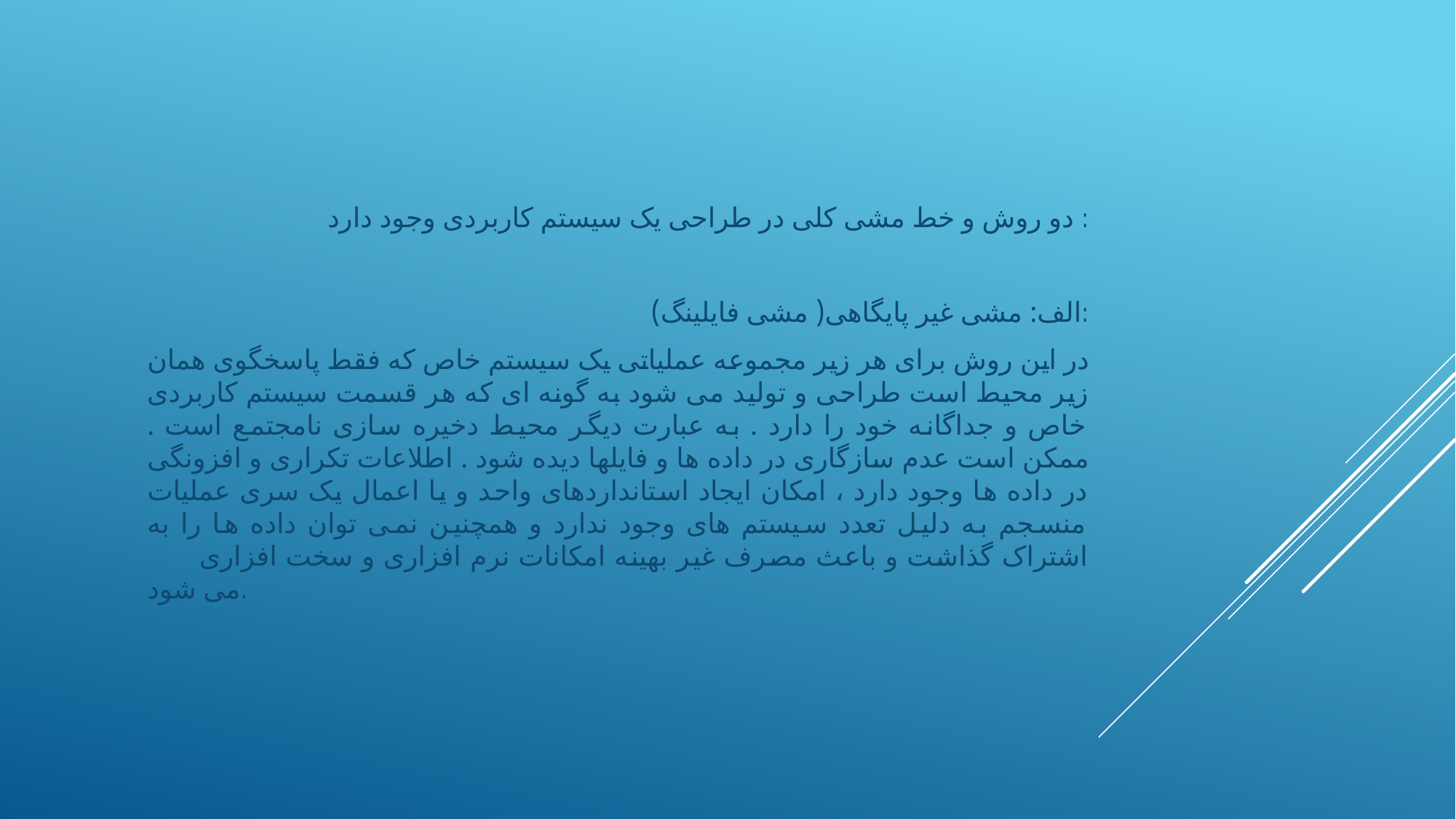

دو روش و خط مشی کلی در طراحی یک سیستم کاربردی وجود دارد :

الف: مشی غیر پایگاهی( مشی فایلینگ):
در این روش برای هر زیر مجموعه عملیاتی یک سیستم خاص که فقط پاسخگوی همان زیر محیط است طراحی و تولید می شود به گونه ای که هر قسمت سیستم کاربردی خاص و جداگانه خود را دارد . به عبارت دیگر محیط دخیره سازی نامجتمع است . ممکن است عدم سازگاری در داده ها و فایلها دیده شود . اطلاعات تکراری و افزونگی در داده ها وجود دارد ، امکان ایجاد استانداردهای واحد و یا اعمال یک سری عملیات منسجم به دلیل تعدد سیستم های وجود ندارد و همچنین نمی توان داده ها را به اشتراک گذاشت و باعث مصرف غیر بهینه امکانات نرم افزاری و سخت افزاری       می شود.